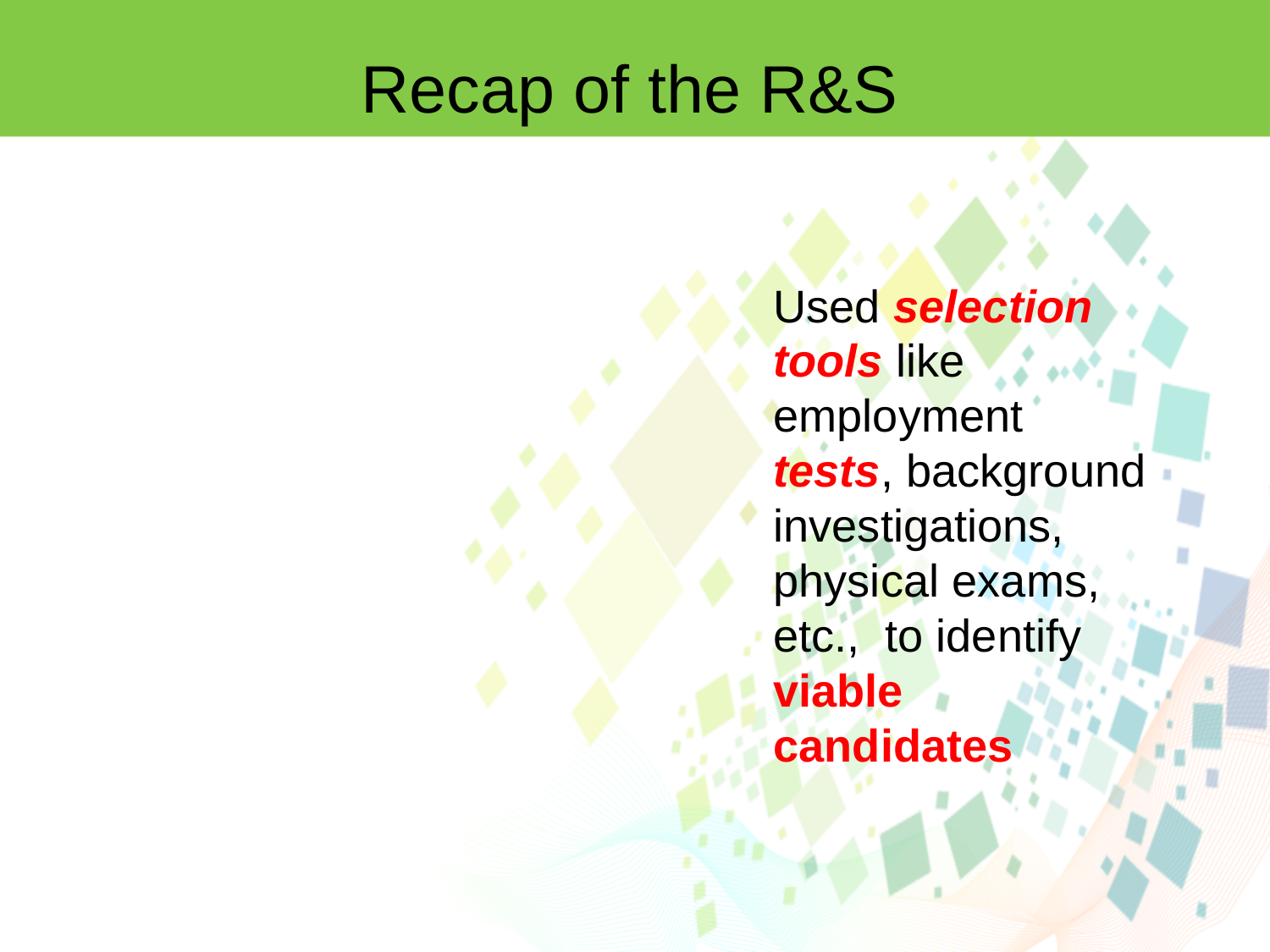

Recap of the R&S
Used selection tools like employment tests, background
investigations, physical exams, etc.,  to identify viable candidates